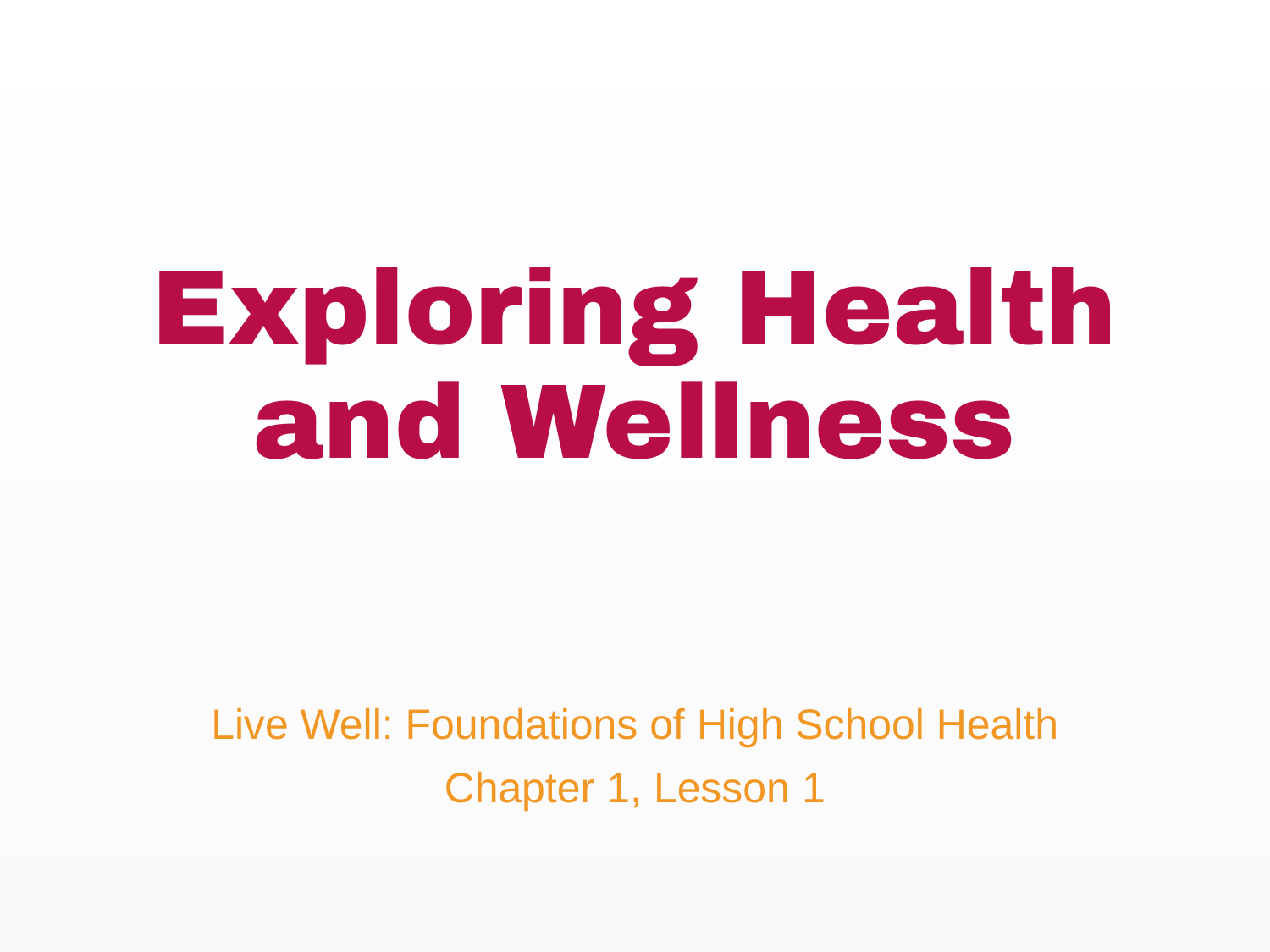

# Exploring Health and Wellness
Live Well: Foundations of High School Health
Chapter 1, Lesson 1